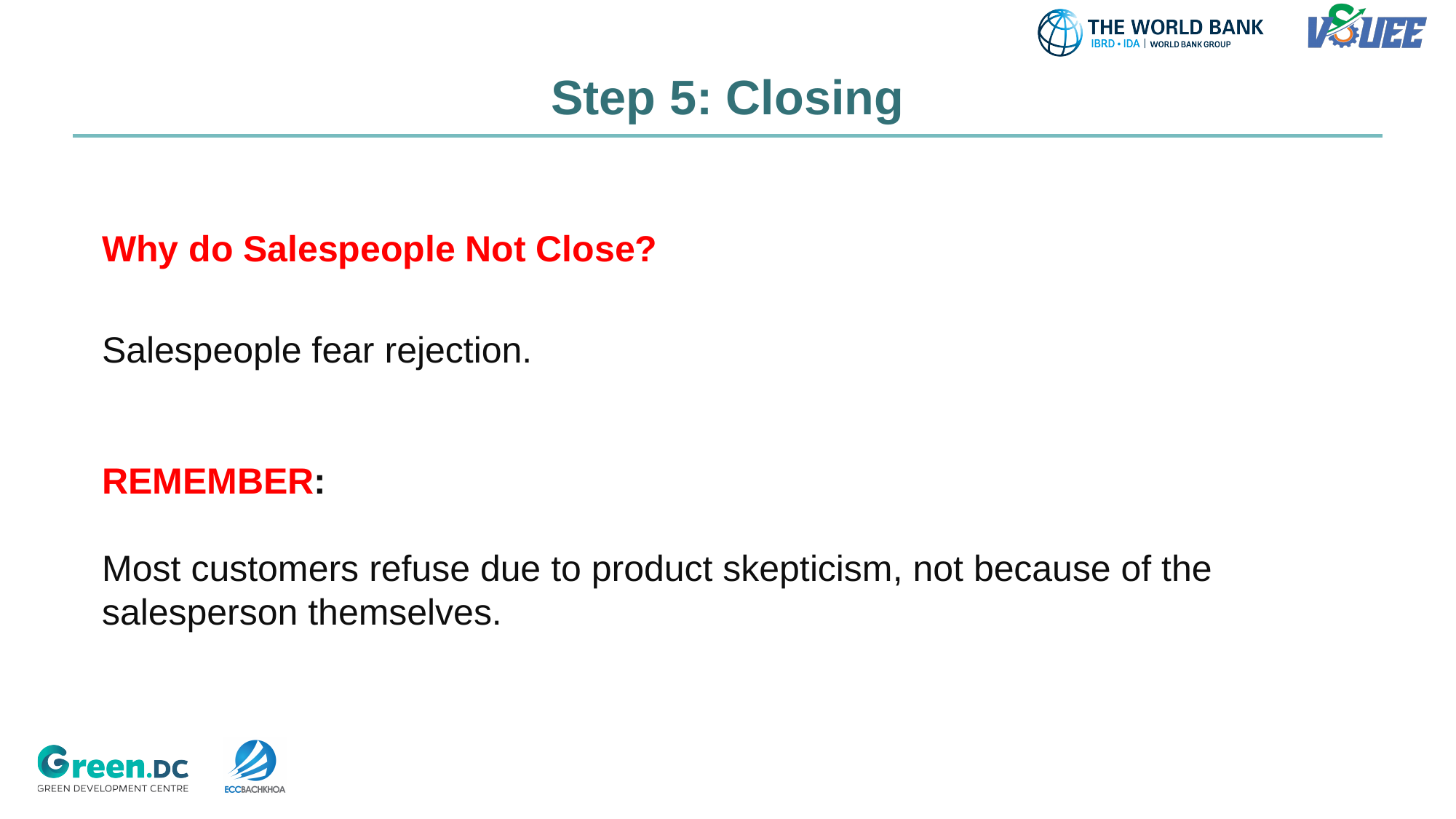

# Step 5: Closing
Why do Salespeople Not Close?

Salespeople fear rejection.

REMEMBER:
Most customers refuse due to product skepticism, not because of the salesperson themselves.